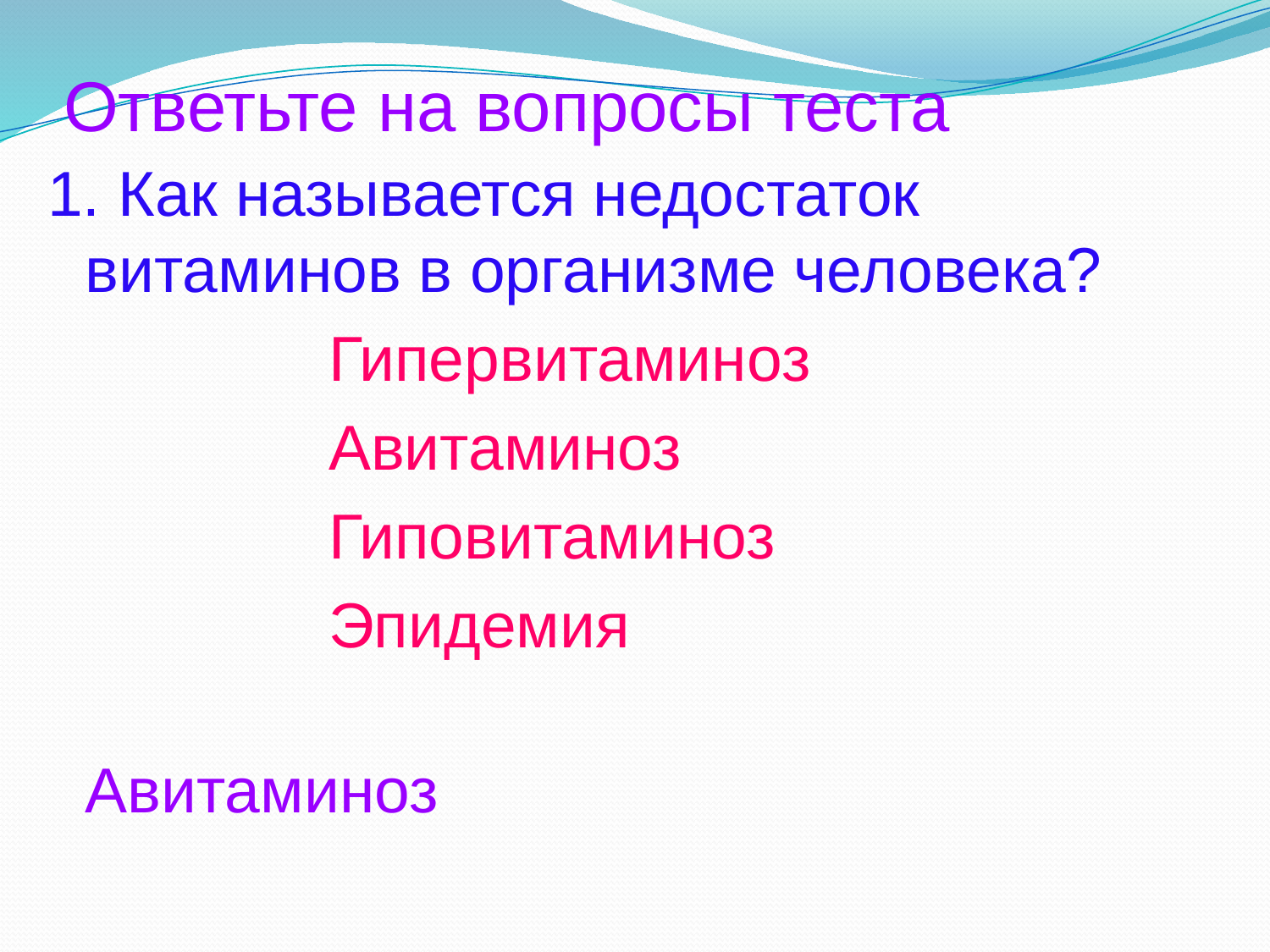

# Ответьте на вопросы теста
1. Как называется недостаток витаминов в организме человека?
                Гипервитаминоз
                Авитаминоз
                Гиповитаминоз
                Эпидемия
                                                     Авитаминоз